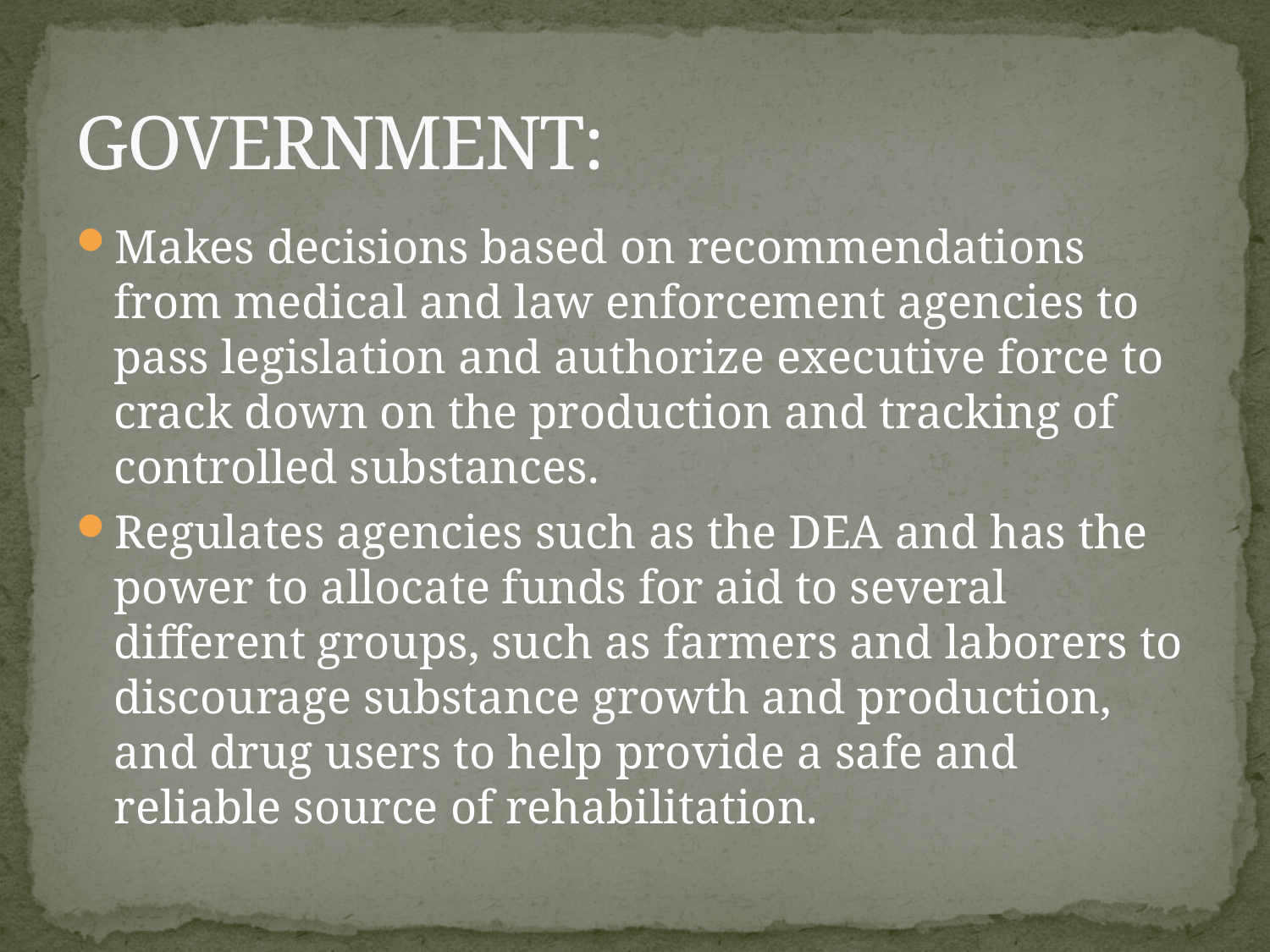

# GOVERNMENT:
Makes decisions based on recommendations from medical and law enforcement agencies to pass legislation and authorize executive force to crack down on the production and tracking of controlled substances.
Regulates agencies such as the DEA and has the power to allocate funds for aid to several different groups, such as farmers and laborers to discourage substance growth and production, and drug users to help provide a safe and reliable source of rehabilitation.